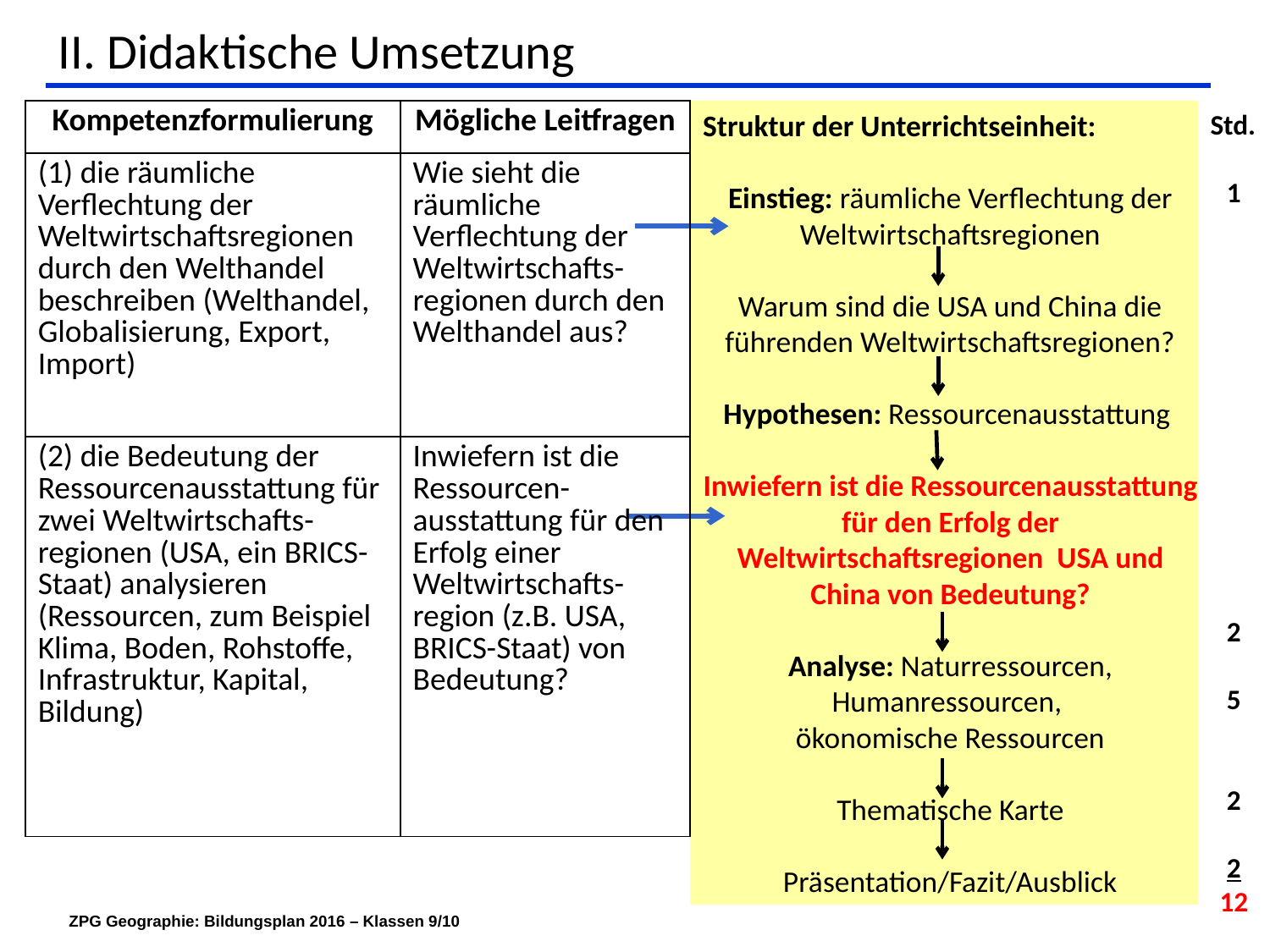

II. Didaktische Umsetzung
| Kompetenzformulierung | Mögliche Leitfragen |
| --- | --- |
| (1) die räumliche Verflechtung der Weltwirtschaftsregionen durch den Welthandel beschreiben (Welthandel, Globalisierung, Export, Import) | Wie sieht die räumliche Verflechtung der Weltwirtschafts-regionen durch den Welthandel aus? |
| (2) die Bedeutung der Ressourcenausstattung für zwei Weltwirtschafts-regionen (USA, ein BRICS-Staat) analysieren (Ressourcen, zum Beispiel Klima, Boden, Rohstoffe, Infrastruktur, Kapital, Bildung) | Inwiefern ist die Ressourcen-ausstattung für den Erfolg einer Weltwirtschafts-region (z.B. USA, BRICS-Staat) von Bedeutung? |
Struktur der Unterrichtseinheit:

Einstieg: räumliche Verflechtung der Weltwirtschaftsregionen

Warum sind die USA und China die führenden Weltwirtschaftsregionen?

Hypothesen: Ressourcenausstattung

Inwiefern ist die Ressourcenausstattung für den Erfolg der Weltwirtschaftsregionen  USA und China von Bedeutung?

Analyse: Naturressourcen, Humanressourcen,
ökonomische Ressourcen

Thematische Karte

Präsentation/Fazit/Ausblick
Std.

1

2

5

2

2
12

ZPG Geographie: Bildungsplan 2016 – Klassen 9/10